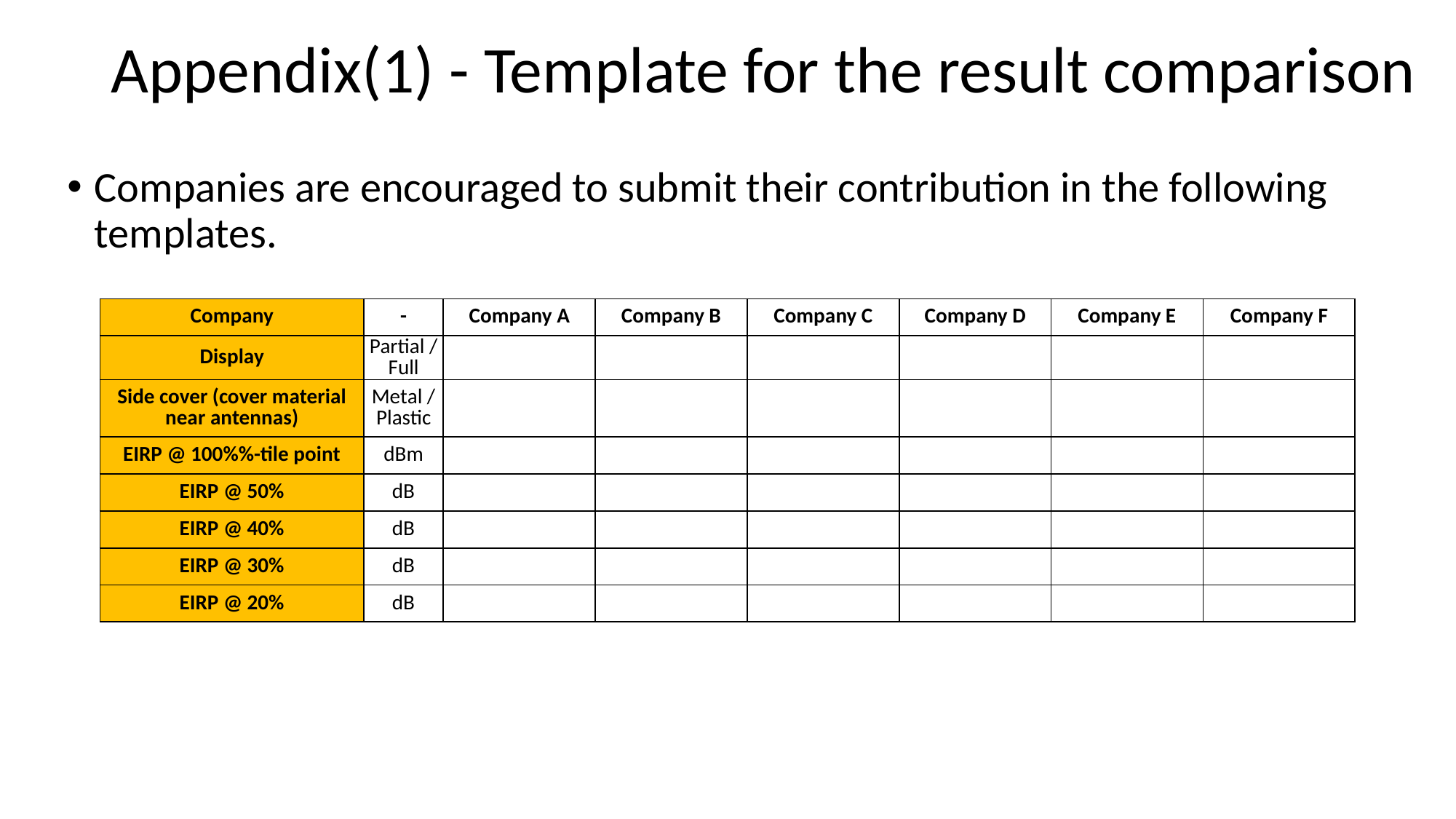

Appendix(1) - Template for the result comparison
Companies are encouraged to submit their contribution in the following templates.
| Company | - | Company A | Company B | Company C | Company D | Company E | Company F |
| --- | --- | --- | --- | --- | --- | --- | --- |
| Display | Partial / Full |  |  |  |  |  |  |
| Side cover (cover material near antennas) | Metal / Plastic |  |  |  |  |  |  |
| EIRP @ 100%%-tile point | dBm |  |  |  |  |  |  |
| EIRP @ 50% | dB |  |  |  |  |  |  |
| EIRP @ 40% | dB |  |  |  |  |  |  |
| EIRP @ 30% | dB |  |  |  |  |  |  |
| EIRP @ 20% | dB |  |  |  |  |  |  |